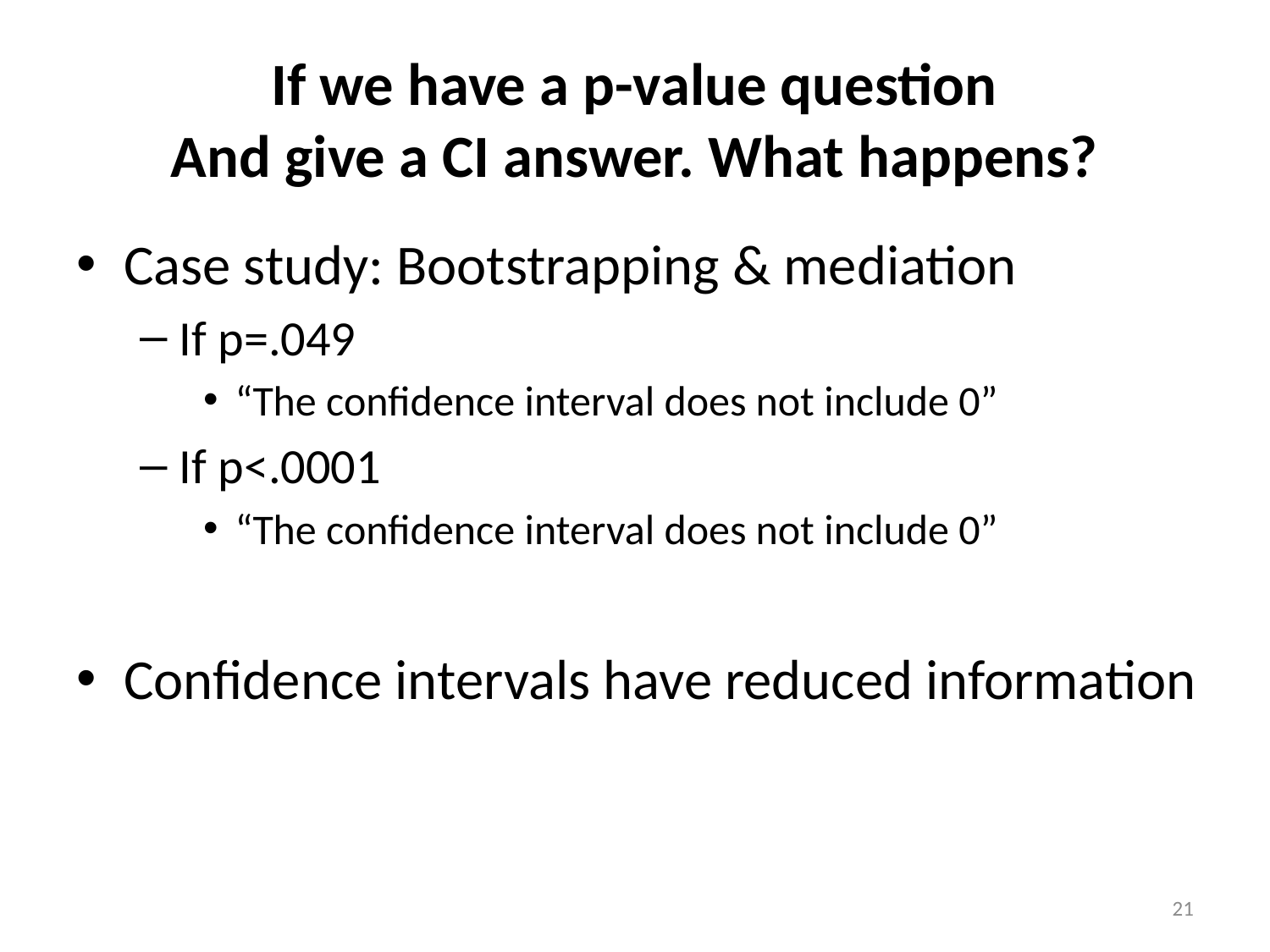

# If we have a p-value question And give a CI answer. What happens?
Case study: Bootstrapping & mediation
If p=.049
“The confidence interval does not include 0”
If p<.0001
“The confidence interval does not include 0”

Confidence intervals have reduced information
21